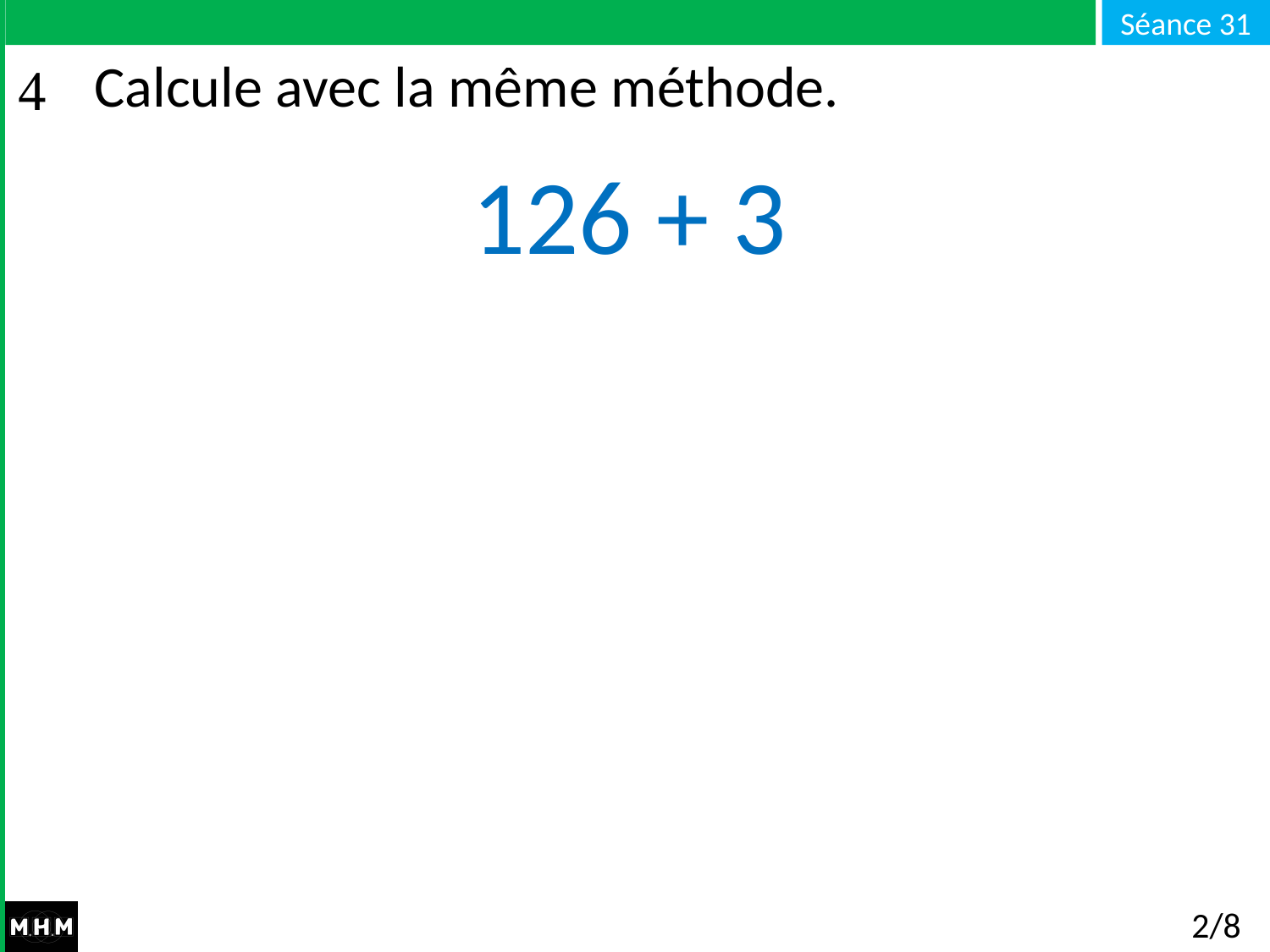

# Calcule avec la même méthode.
126 + 3
2/8